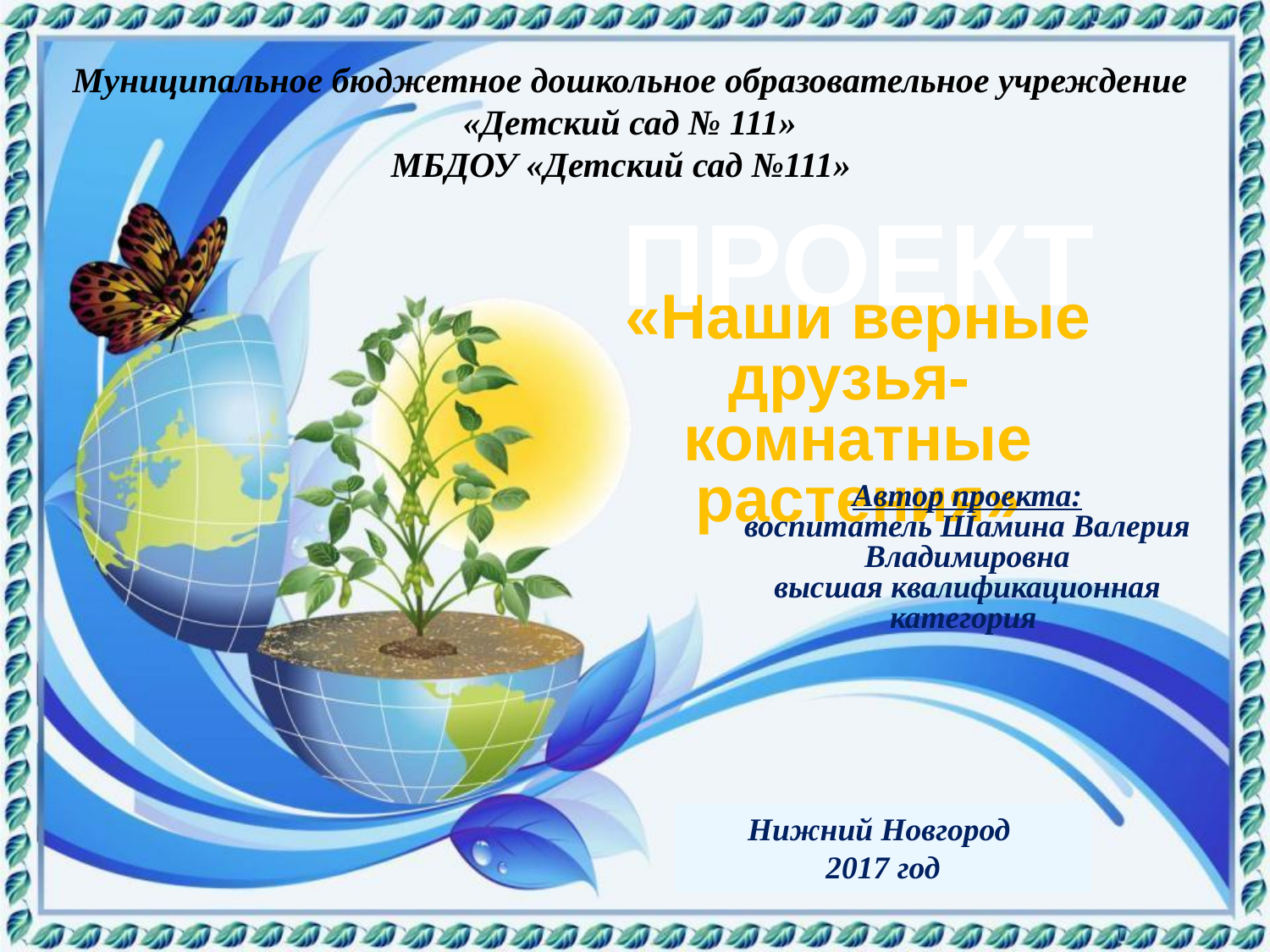

Муниципальное бюджетное дошкольное образовательное учреждение «Детский сад № 111»
МБДОУ «Детский сад №111»

ПРОЕКТ
«Наши верные друзья-
комнатные растения»
Автор проекта:
воспитатель Шамина Валерия Владимировна
высшая квалификационная категория

Нижний Новгород
2017 год